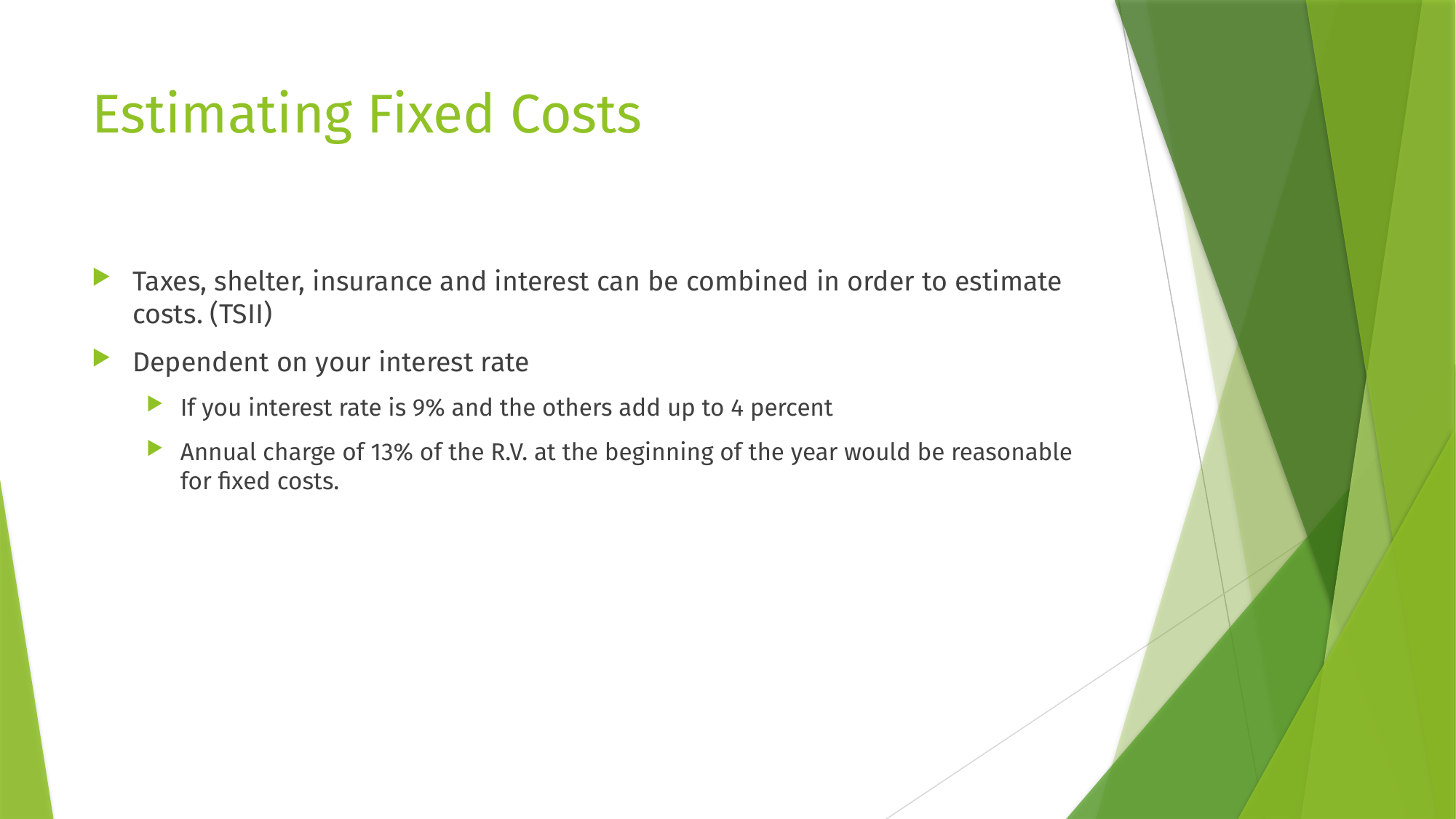

# Estimating Fixed Costs
Taxes, shelter, insurance and interest can be combined in order to estimate costs. (TSII)
Dependent on your interest rate
If you interest rate is 9% and the others add up to 4 percent
Annual charge of 13% of the R.V. at the beginning of the year would be reasonable for fixed costs.